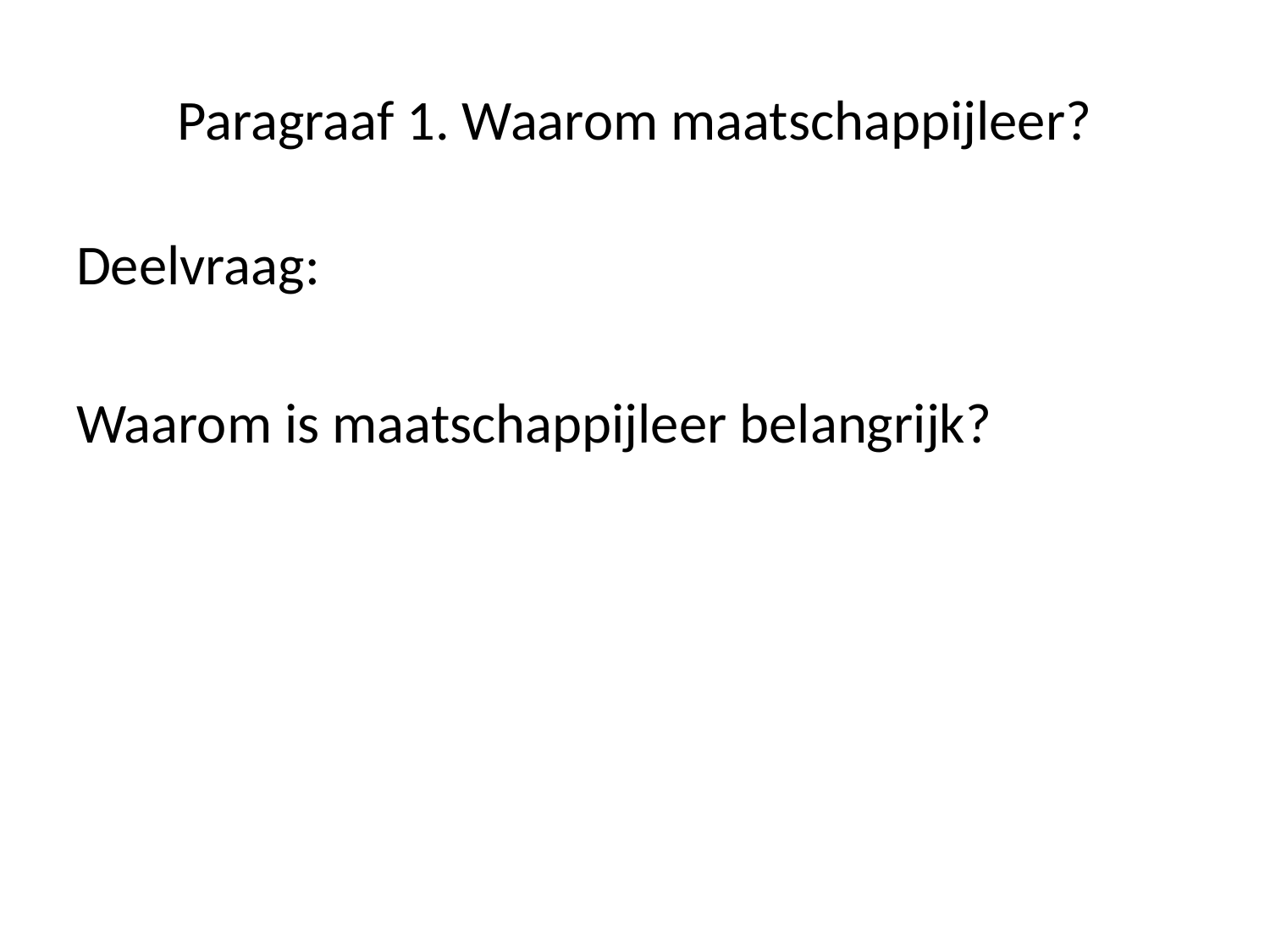

# Paragraaf 1. Waarom maatschappijleer?
Deelvraag:

Waarom is maatschappijleer belangrijk?